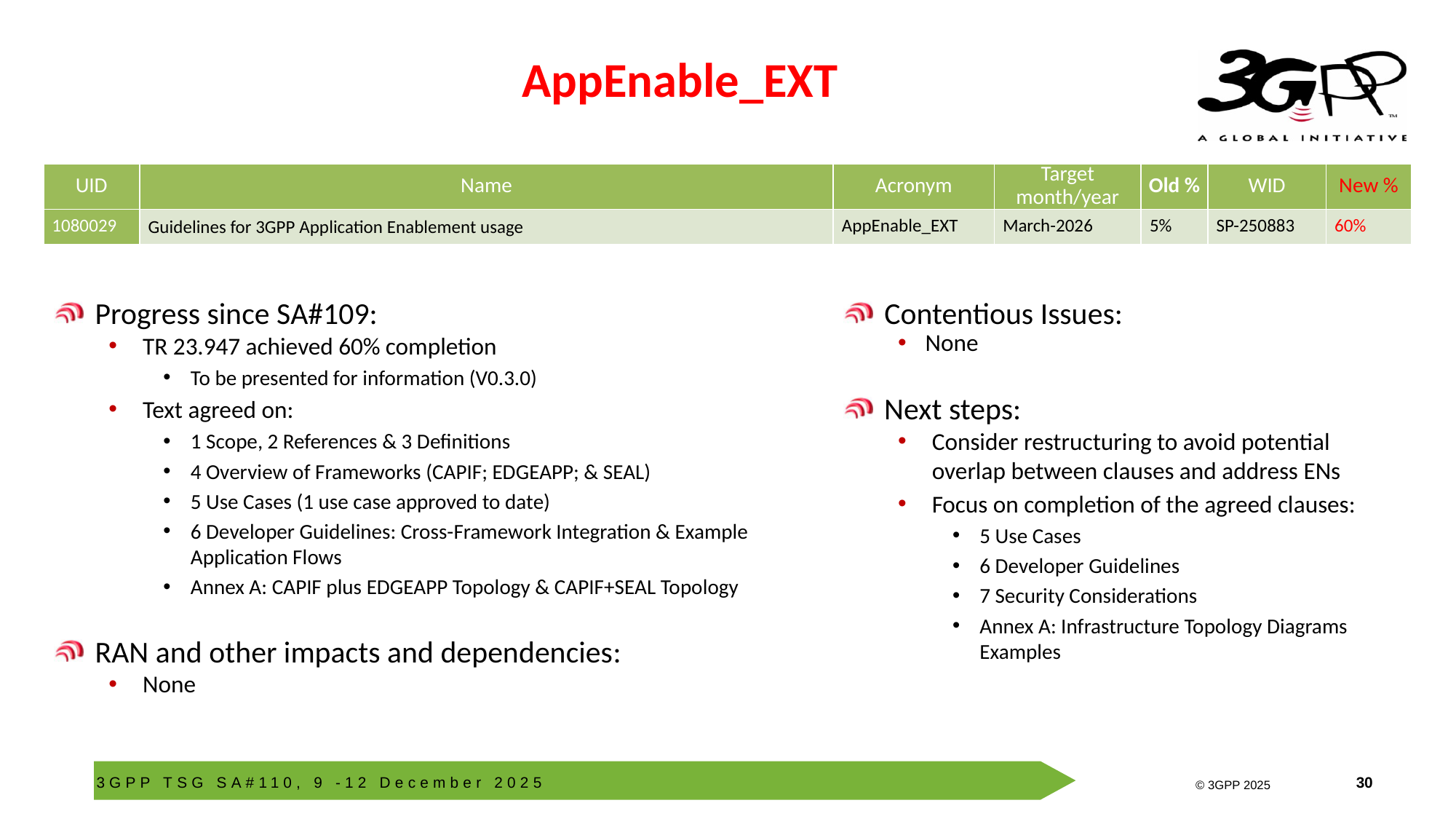

# AppEnable_EXT
| UID | Name | Acronym | Target month/year | Old % | WID | New % |
| --- | --- | --- | --- | --- | --- | --- |
| 1080029 | Guidelines for 3GPP Application Enablement usage | AppEnable\_EXT | March-2026 | 5% | SP-250883 | 60% |
Progress since SA#109:
TR 23.947 achieved 60% completion
To be presented for information (V0.3.0)
Text agreed on:
1 Scope, 2 References & 3 Definitions
4 Overview of Frameworks (CAPIF; EDGEAPP; & SEAL)
5 Use Cases (1 use case approved to date)
6 Developer Guidelines: Cross-Framework Integration & Example Application Flows
Annex A: CAPIF plus EDGEAPP Topology & CAPIF+SEAL Topology

RAN and other impacts and dependencies:
None
Contentious Issues:
None

Next steps:
Consider restructuring to avoid potential overlap between clauses and address ENs
Focus on completion of the agreed clauses:
5 Use Cases
6 Developer Guidelines
7 Security Considerations
Annex A: Infrastructure Topology Diagrams Examples